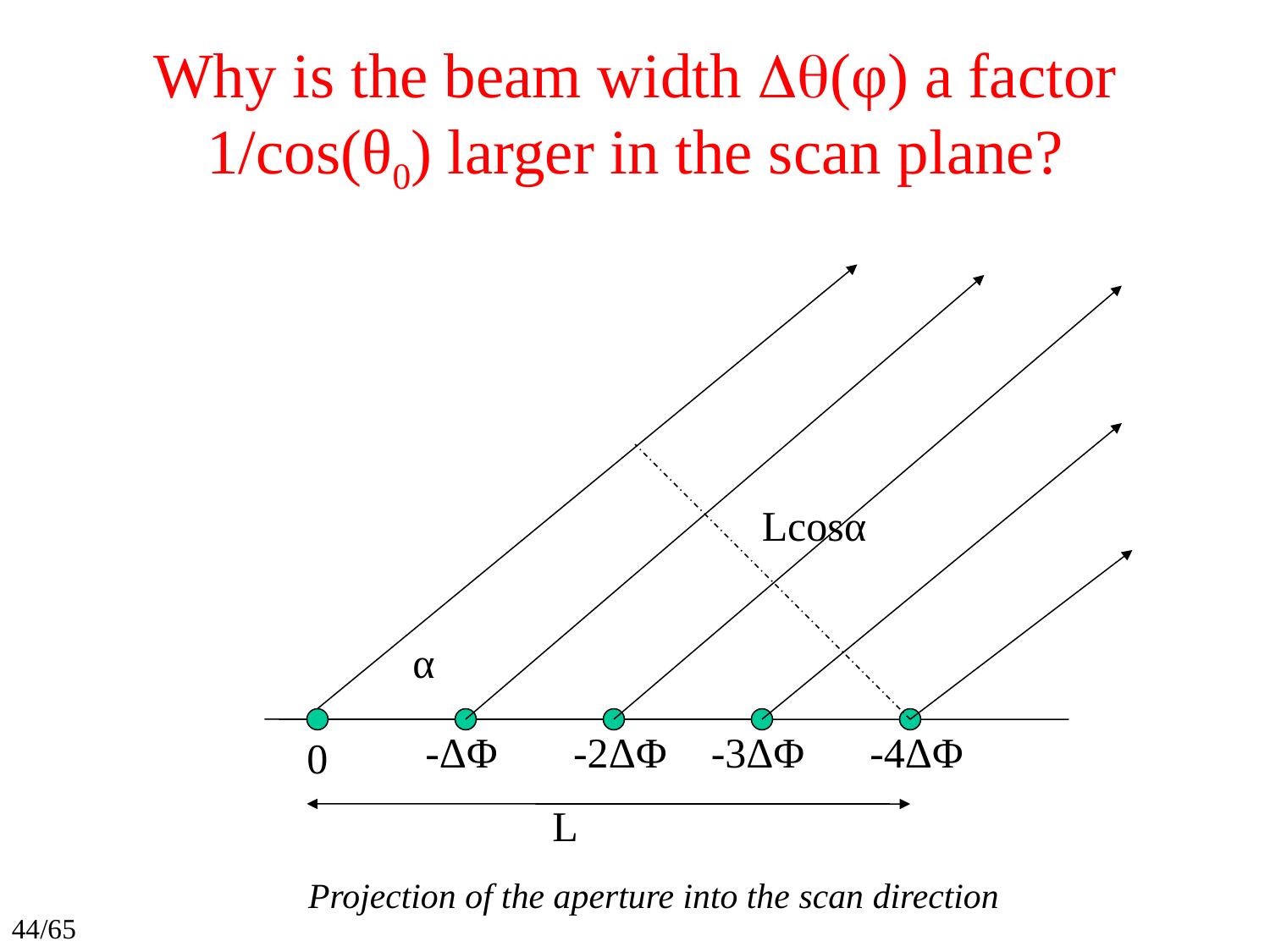

# Why is the beam width Δθ(φ) a factor 1/cos(θ0) larger in the scan plane?

Lcosα

α

-ΔΦ
-2ΔΦ
-3ΔΦ
-4ΔΦ
0
L

Projection of the aperture into the scan direction